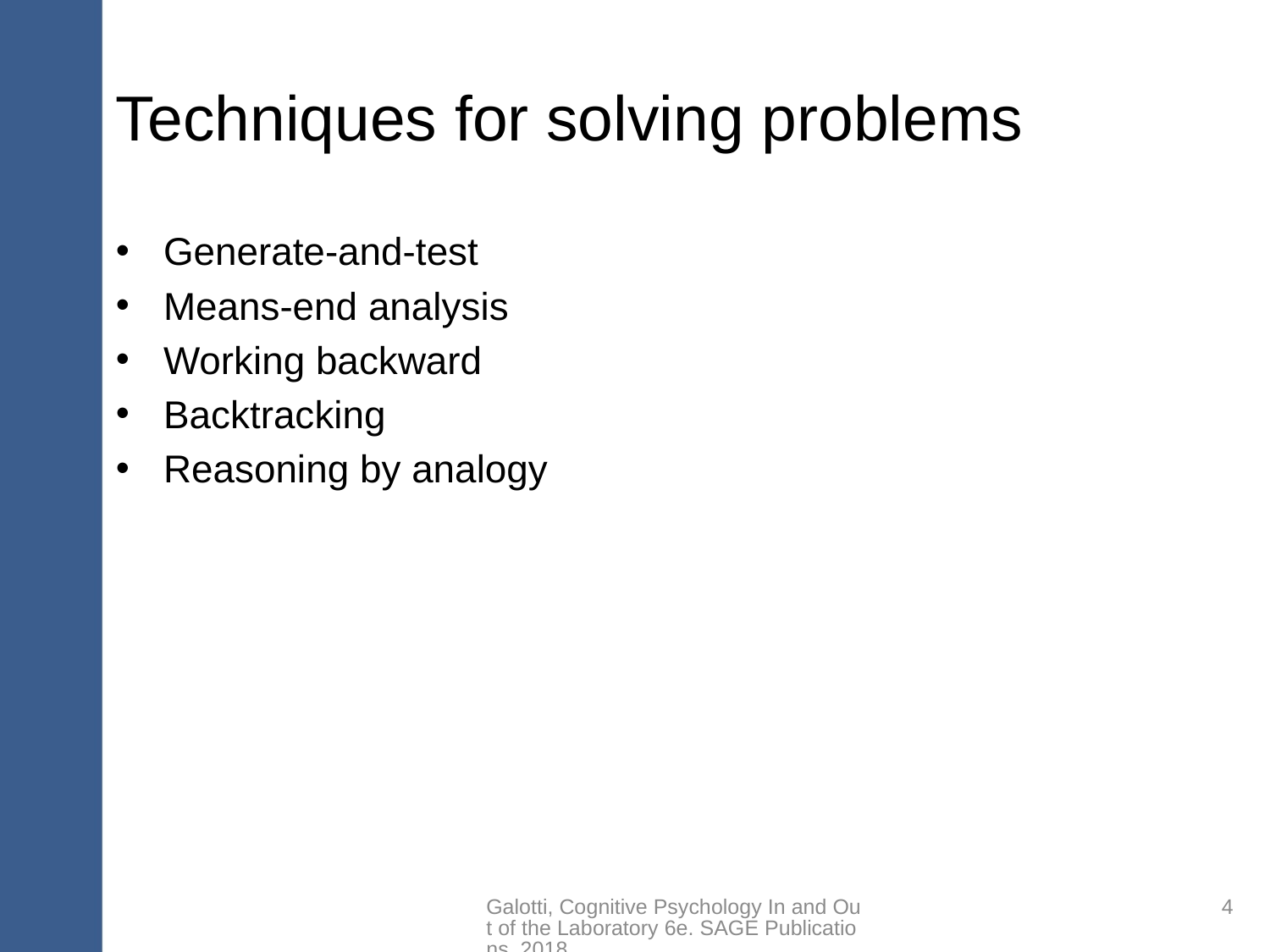

# Techniques for solving problems
Generate-and-test
Means-end analysis
Working backward
Backtracking
Reasoning by analogy
Galotti, Cognitive Psychology In and Out of the Laboratory 6e. SAGE Publications, 2018.
4